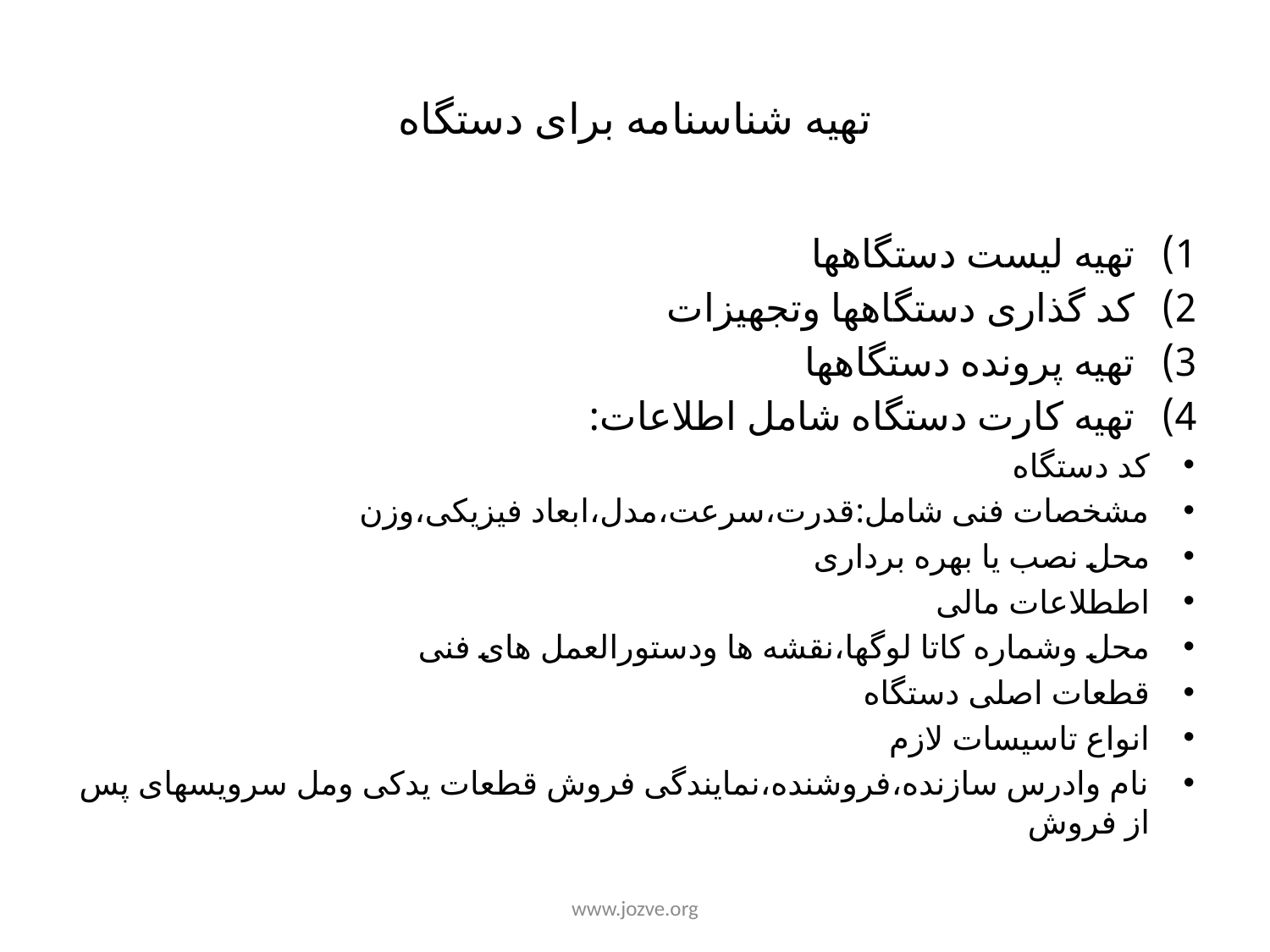

# تهیه شناسنامه برای دستگاه
تهیه لیست دستگاهها
کد گذاری دستگاهها وتجهیزات
تهیه پرونده دستگاهها
تهیه کارت دستگاه شامل اطلاعات:
کد دستگاه
مشخصات فنی شامل:قدرت،سرعت،مدل،ابعاد فیزیکی،وزن
محل نصب یا بهره برداری
اططلاعات مالی
محل وشماره کاتا لوگها،نقشه ها ودستورالعمل های فنی
قطعات اصلی دستگاه
انواع تاسیسات لازم
نام وادرس سازنده،فروشنده،نمایندگی فروش قطعات یدکی ومل سرویسهای پس از فروش
www.jozve.org